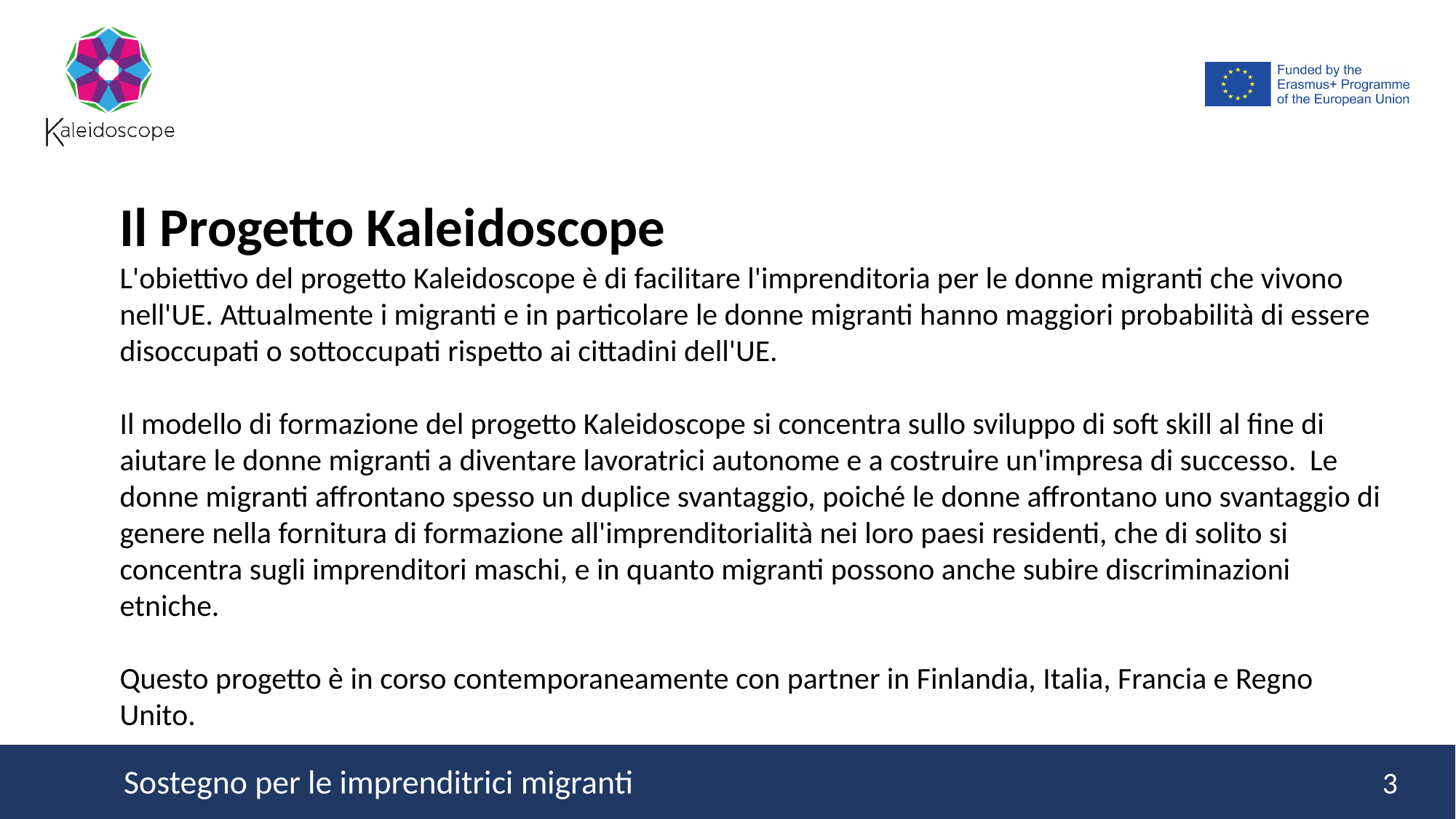

Il Progetto Kaleidoscope
L'obiettivo del progetto Kaleidoscope è di facilitare l'imprenditoria per le donne migranti che vivono nell'UE. Attualmente i migranti e in particolare le donne migranti hanno maggiori probabilità di essere disoccupati o sottoccupati rispetto ai cittadini dell'UE.

Il modello di formazione del progetto Kaleidoscope si concentra sullo sviluppo di soft skill al fine di aiutare le donne migranti a diventare lavoratrici autonome e a costruire un'impresa di successo.  Le donne migranti affrontano spesso un duplice svantaggio, poiché le donne affrontano uno svantaggio di genere nella fornitura di formazione all'imprenditorialità nei loro paesi residenti, che di solito si concentra sugli imprenditori maschi, e in quanto migranti possono anche subire discriminazioni etniche.

Questo progetto è in corso contemporaneamente con partner in Finlandia, Italia, Francia e Regno Unito.

3